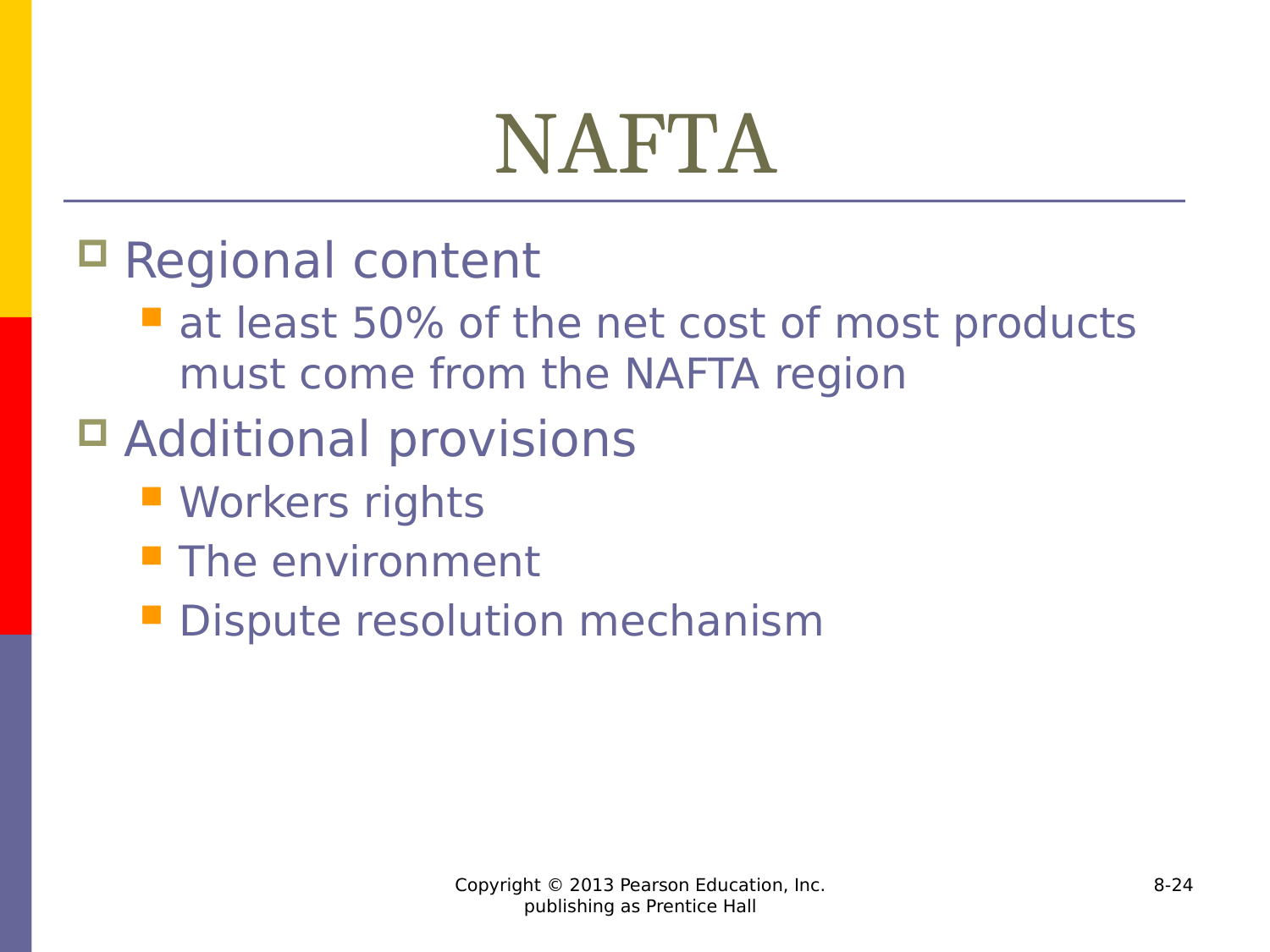

# NAFTA
Regional content
at least 50% of the net cost of most products must come from the NAFTA region
Additional provisions
Workers rights
The environment
Dispute resolution mechanism
Copyright © 2013 Pearson Education, Inc. publishing as Prentice Hall
8-24